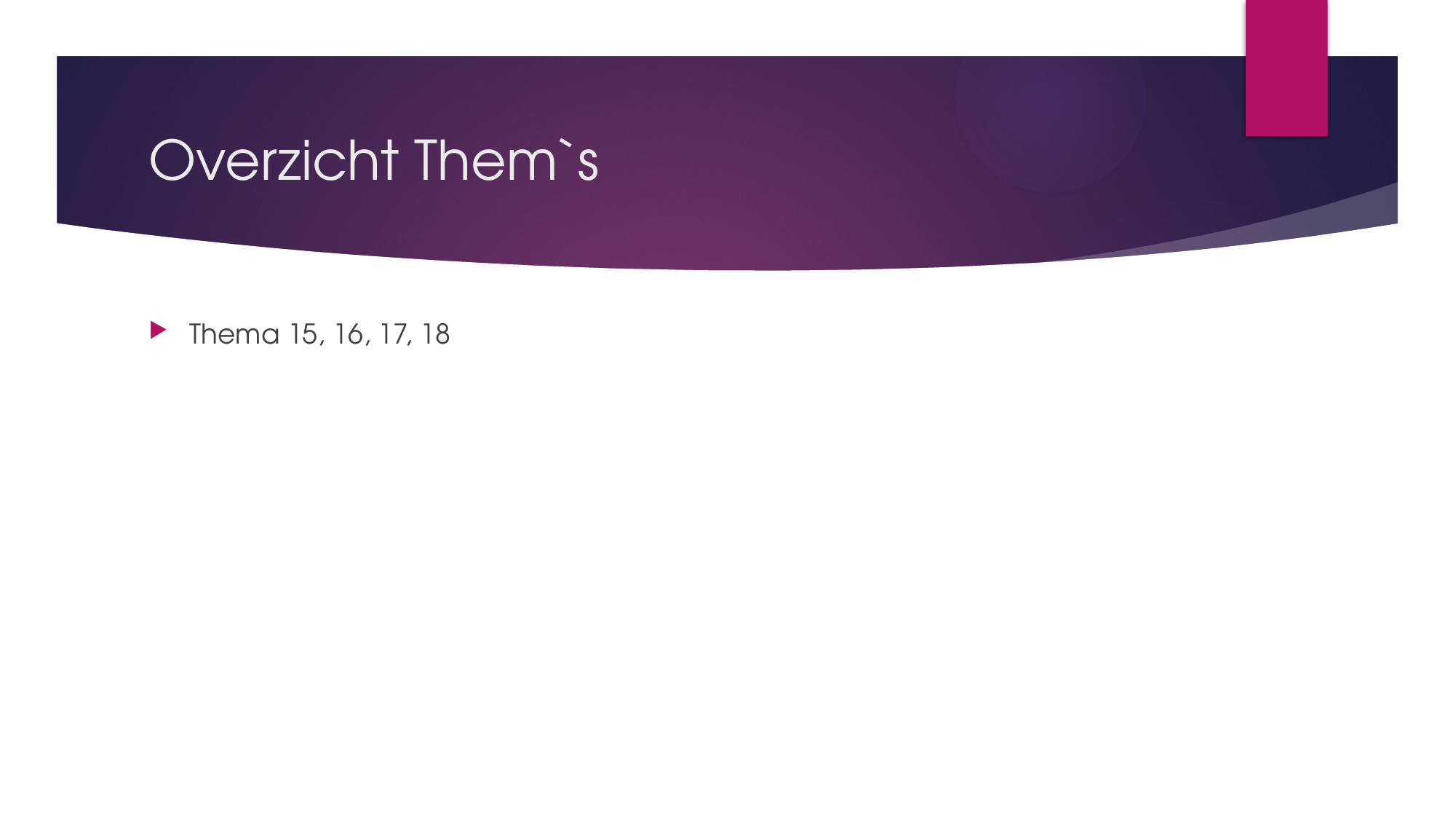

# Overzicht Them`s
Thema 15, 16, 17, 18